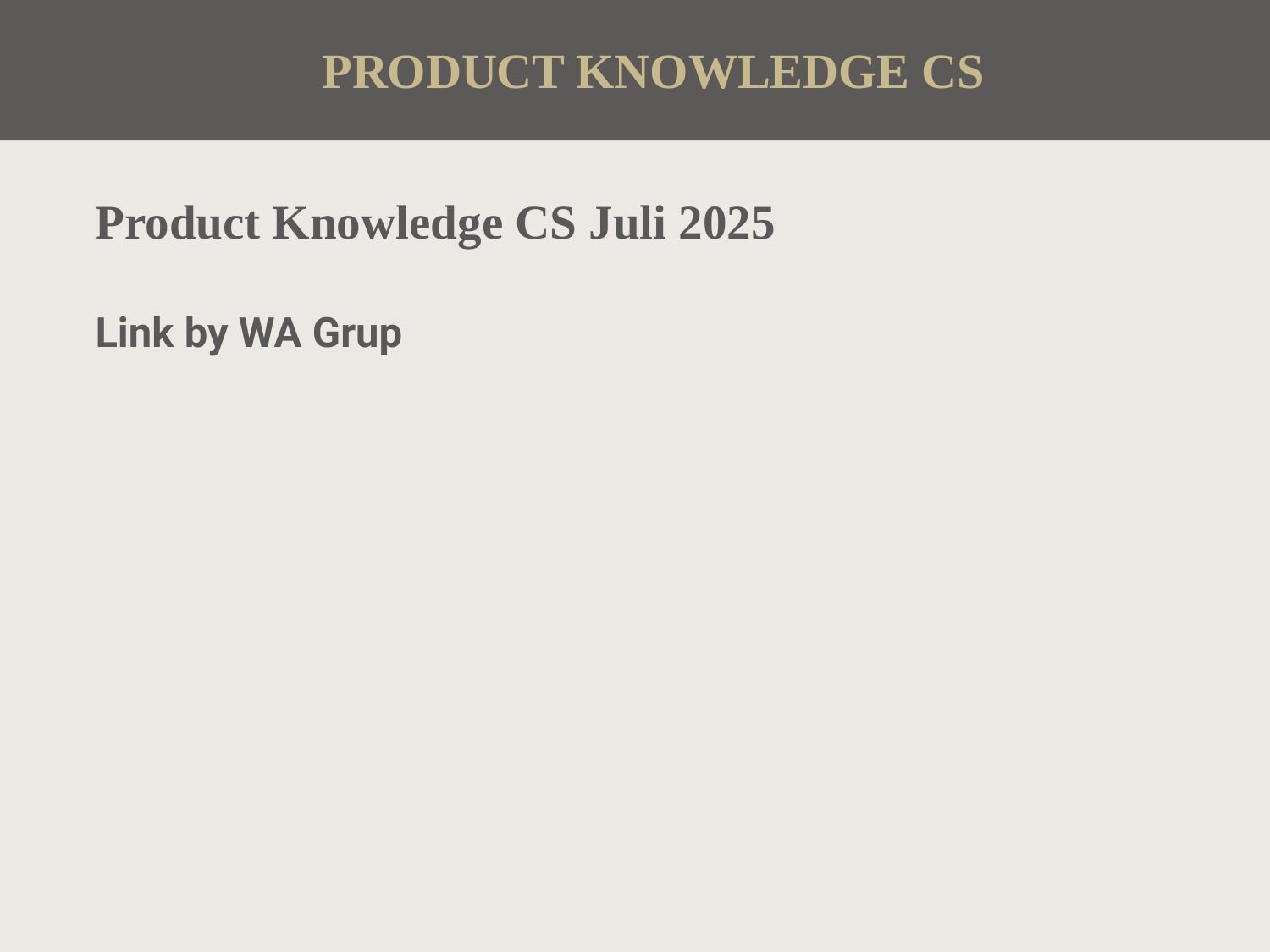

PRODUCT KNOWLEDGE CS
# Product Knowledge CS Juli 2025 Link by WA Grup